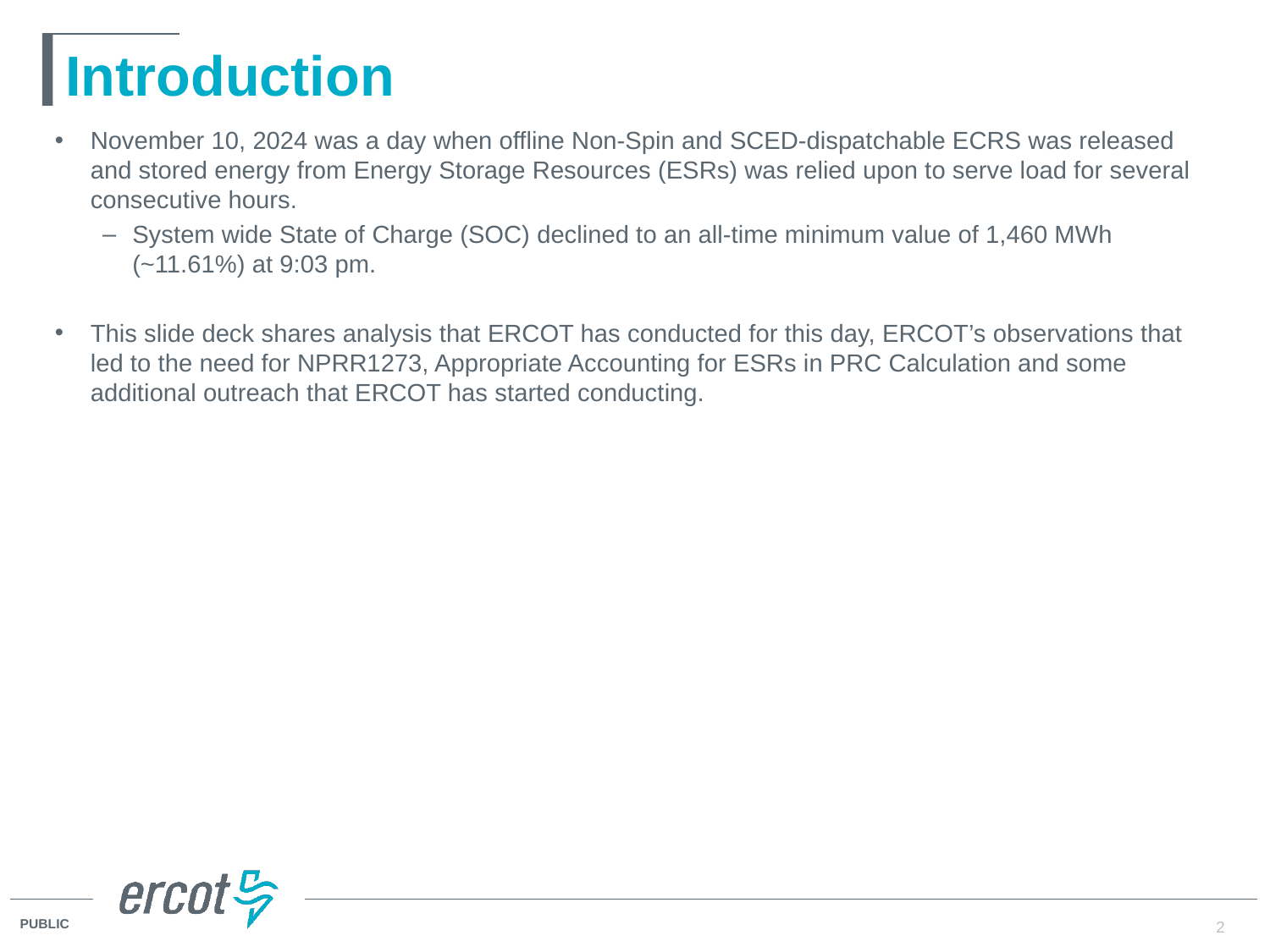

# Introduction
November 10, 2024 was a day when offline Non-Spin and SCED-dispatchable ECRS was released and stored energy from Energy Storage Resources (ESRs) was relied upon to serve load for several consecutive hours.
System wide State of Charge (SOC) declined to an all-time minimum value of 1,460 MWh (~11.61%) at 9:03 pm.

This slide deck shares analysis that ERCOT has conducted for this day, ERCOT’s observations that led to the need for NPRR1273, Appropriate Accounting for ESRs in PRC Calculation and some additional outreach that ERCOT has started conducting.